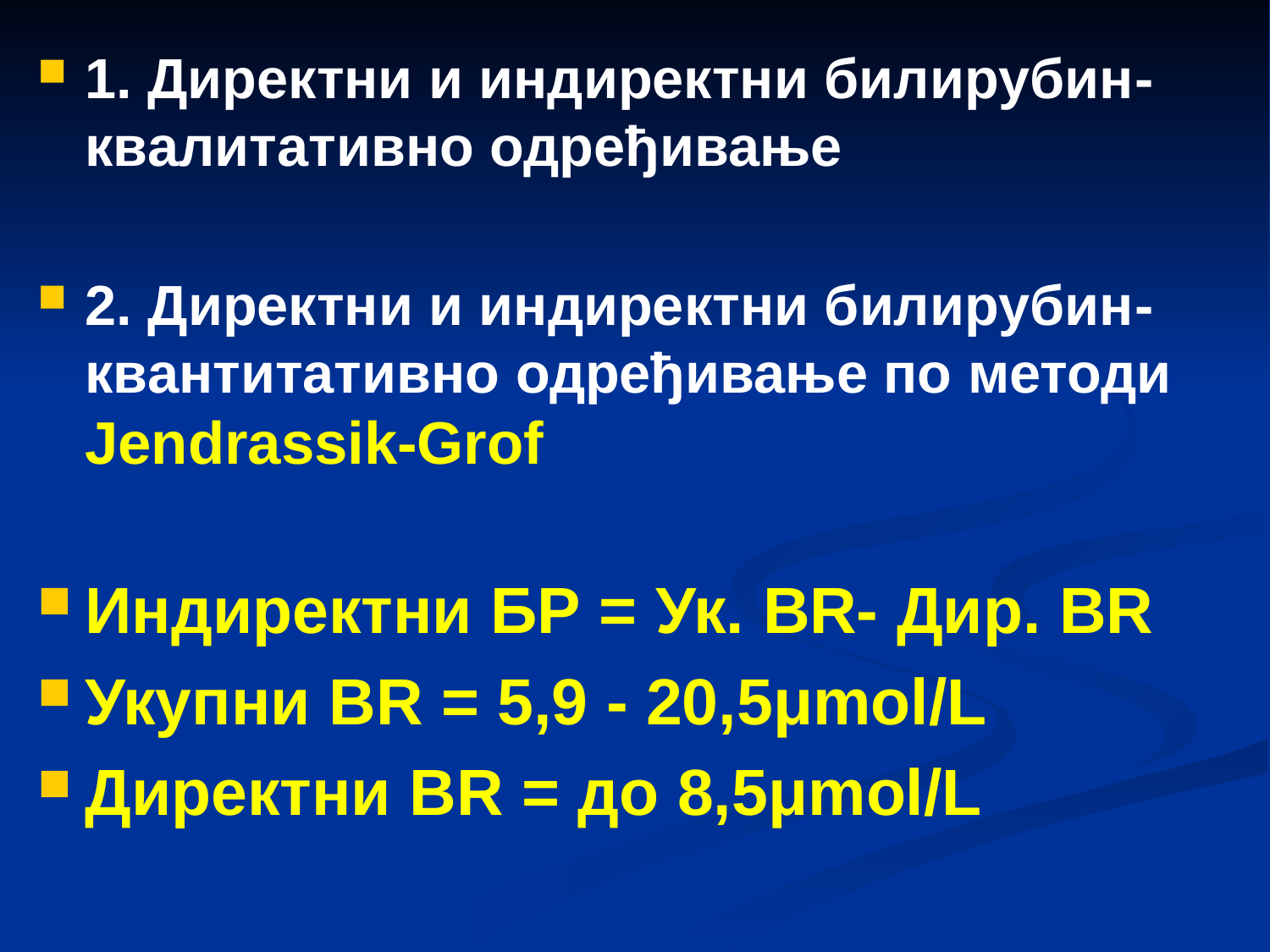

1. Директни и индиректни билирубин-квалитативно одређивање

2. Директни и индиректни билирубин- квантитативно одређивање по методи Jendrassik-Grof

Индиректни БР = Ук. BR- Дир. BR
Укупни BR = 5,9 - 20,5μmol/L
Директни BR = до 8,5μmol/L